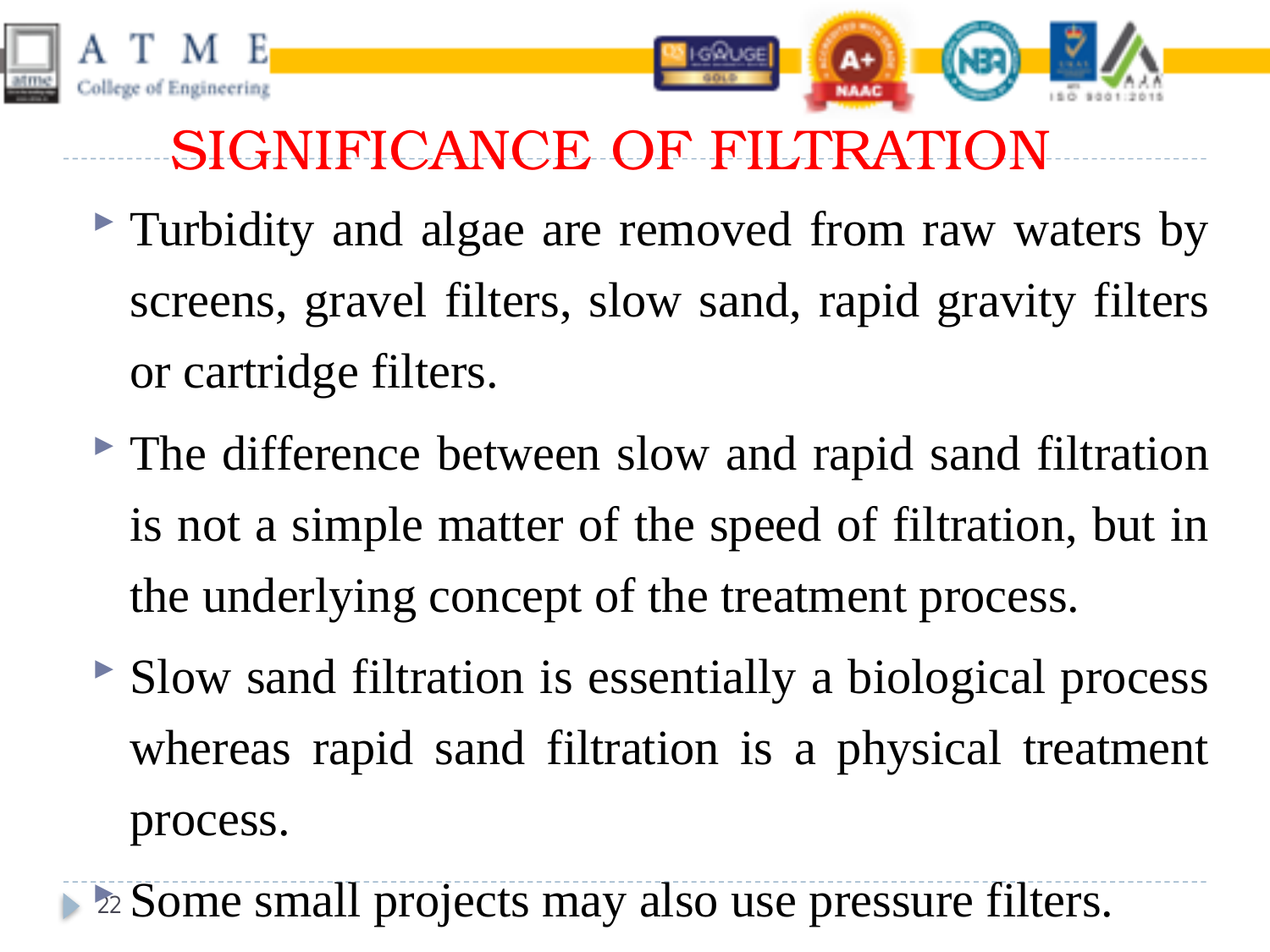

# SIGNIFICANCE OF FILTRATION
Turbidity and algae are removed from raw waters by screens, gravel filters, slow sand, rapid gravity filters or cartridge filters.
The difference between slow and rapid sand filtration is not a simple matter of the speed of filtration, but in the underlying concept of the treatment process.
Slow sand filtration is essentially a biological process whereas rapid sand filtration is a physical treatment process.
Some small projects may also use pressure filters.
22